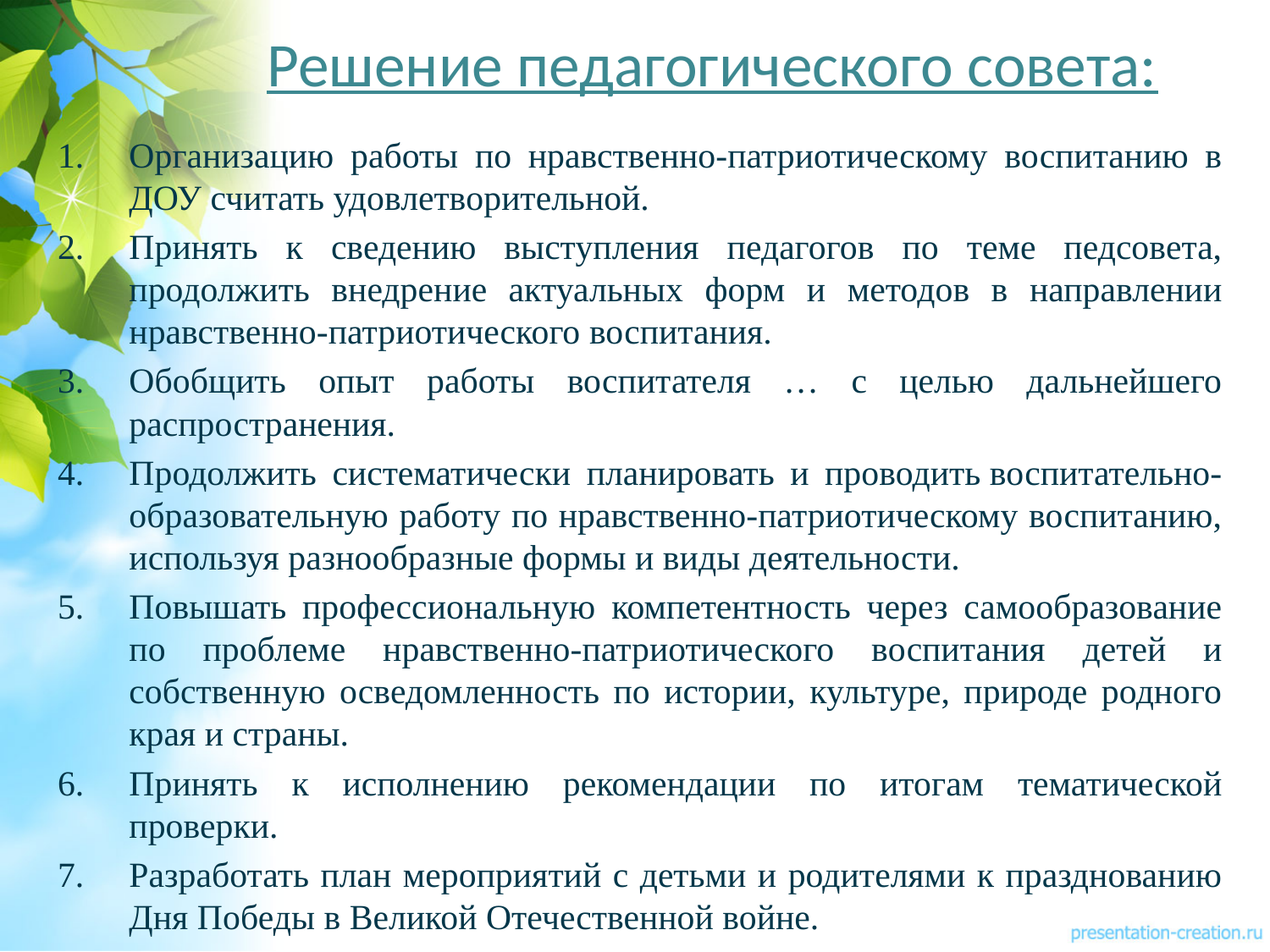

# Решение педагогического совета:
Организацию работы по нравственно-патриотическому воспитанию в ДОУ считать удовлетворительной.
Принять к сведению выступления педагогов по теме педсовета, продолжить внедрение актуальных форм и методов в направлении нравственно-патриотического воспитания.
Обобщить опыт работы воспитателя … с целью дальнейшего распространения.
Продолжить систематически планировать и проводить воспитательно-образовательную работу по нравственно-патриотическому воспитанию, используя разнообразные формы и виды деятельности.
Повышать профессиональную компетентность через самообразование по проблеме нравственно-патриотического воспитания детей и собственную осведомленность по истории, культуре, природе родного края и страны.
Принять к исполнению рекомендации по итогам тематической проверки.
Разработать план мероприятий с детьми и родителями к празднованию Дня Победы в Великой Отечественной войне.